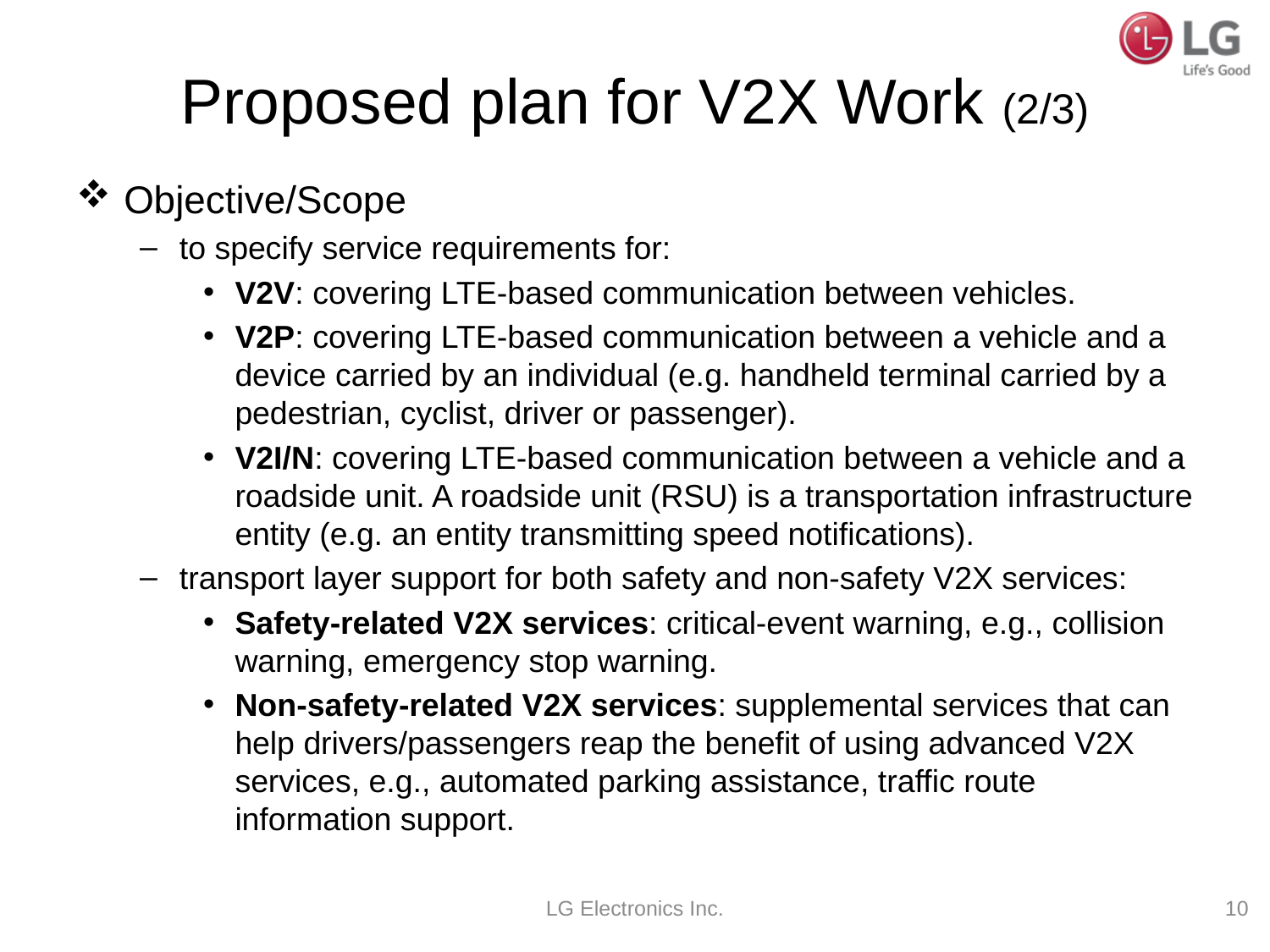

# Proposed plan for V2X Work (2/3)
Objective/Scope
to specify service requirements for:
V2V: covering LTE-based communication between vehicles.
V2P: covering LTE-based communication between a vehicle and a device carried by an individual (e.g. handheld terminal carried by a pedestrian, cyclist, driver or passenger).
V2I/N: covering LTE-based communication between a vehicle and a roadside unit. A roadside unit (RSU) is a transportation infrastructure entity (e.g. an entity transmitting speed notifications).
transport layer support for both safety and non-safety V2X services:
Safety-related V2X services: critical-event warning, e.g., collision warning, emergency stop warning.
Non-safety-related V2X services: supplemental services that can help drivers/passengers reap the benefit of using advanced V2X services, e.g., automated parking assistance, traffic route information support.
LG Electronics Inc.
10